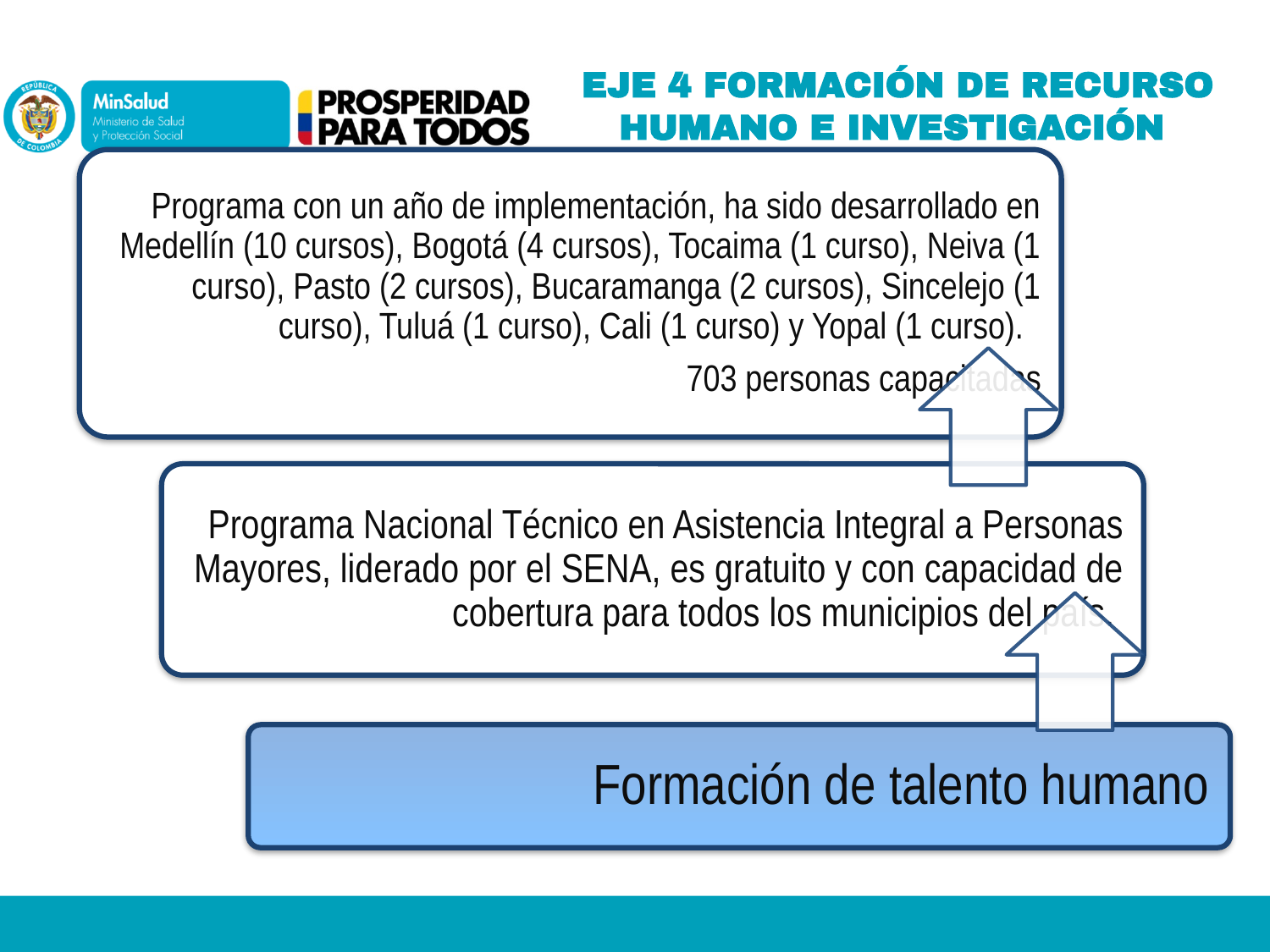

# EJE 4 FORMACIÓN DE RECURSO HUMANO E INVESTIGACIÓN
Programa con un año de implementación, ha sido desarrollado en Medellín (10 cursos), Bogotá (4 cursos), Tocaima (1 curso), Neiva (1 curso), Pasto (2 cursos), Bucaramanga (2 cursos), Sincelejo (1 curso), Tuluá (1 curso), Cali (1 curso) y Yopal (1 curso).
703 personas capacitadas
Programa Nacional Técnico en Asistencia Integral a Personas Mayores, liderado por el SENA, es gratuito y con capacidad de cobertura para todos los municipios del país.
Formación de talento humano